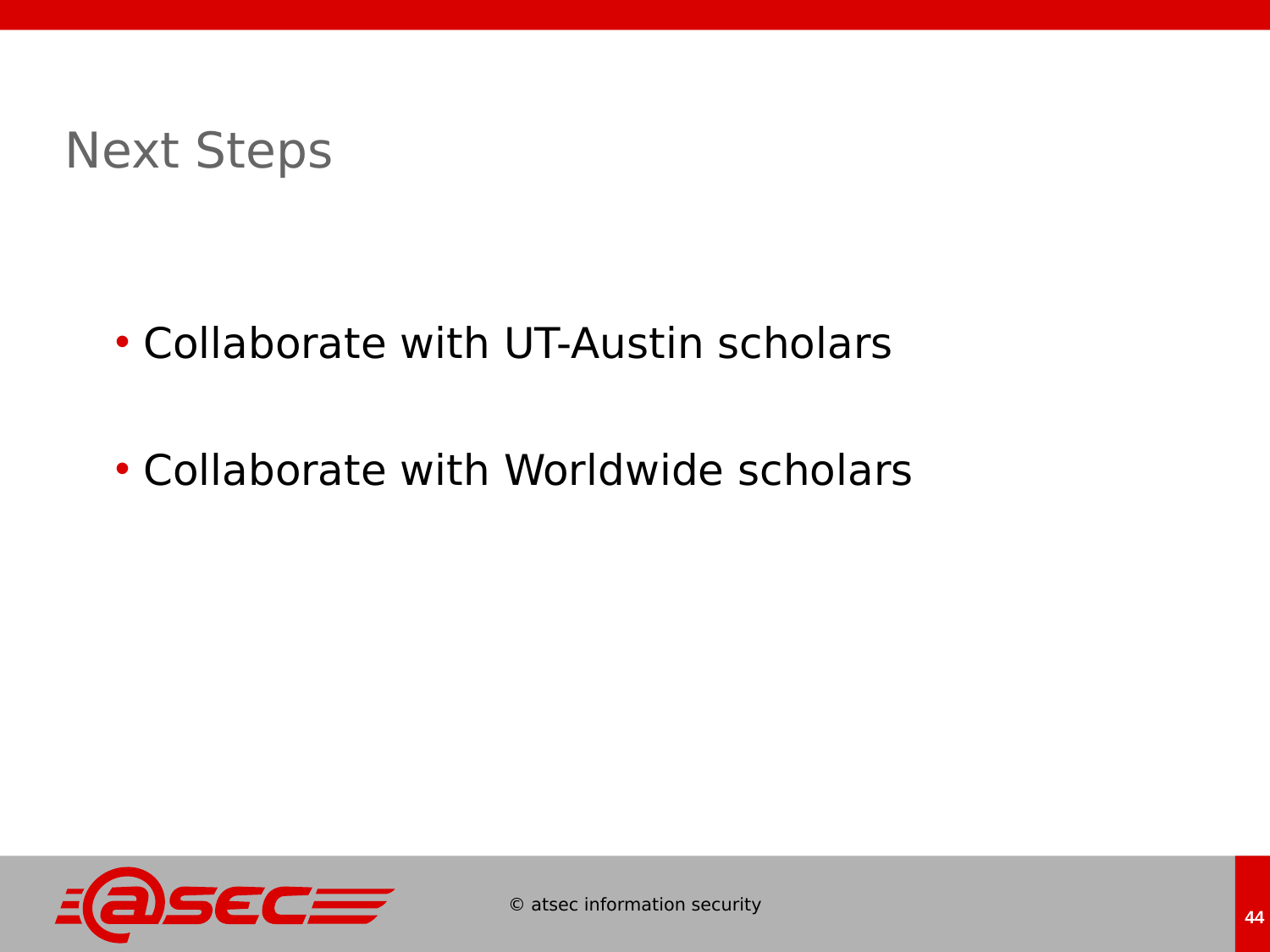

# Next Steps
Collaborate with UT-Austin scholars

Collaborate with Worldwide scholars
44